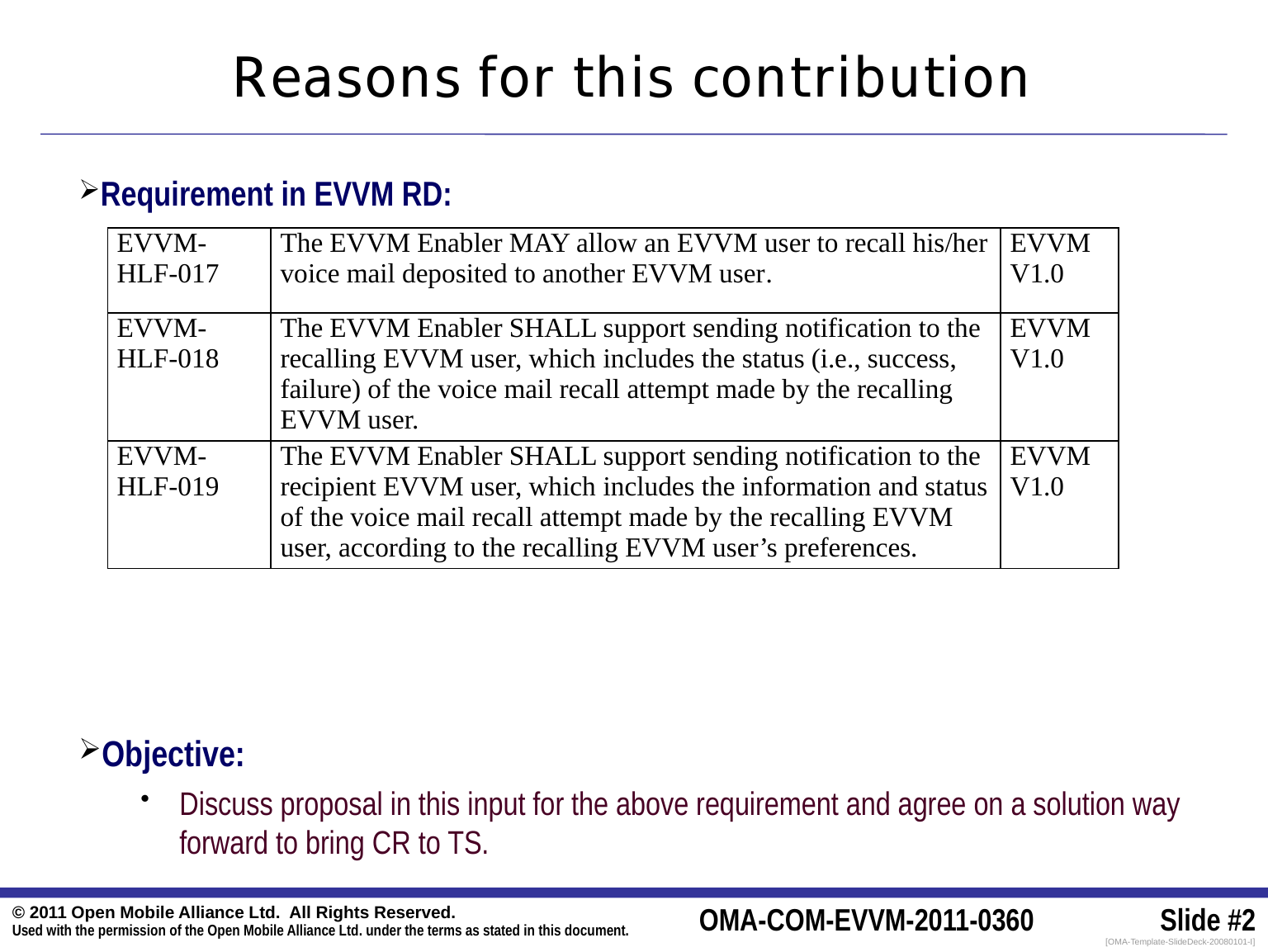

Reasons for this contribution
Requirement in EVVM RD:

Objective:
Discuss proposal in this input for the above requirement and agree on a solution way forward to bring CR to TS.
| EVVM-HLF-017 | The EVVM Enabler MAY allow an EVVM user to recall his/her voice mail deposited to another EVVM user. | EVVM V1.0 |
| --- | --- | --- |
| EVVM-HLF-018 | The EVVM Enabler SHALL support sending notification to the recalling EVVM user, which includes the status (i.e., success, failure) of the voice mail recall attempt made by the recalling EVVM user. | EVVM V1.0 |
| EVVM-HLF-019 | The EVVM Enabler SHALL support sending notification to the recipient EVVM user, which includes the information and status of the voice mail recall attempt made by the recalling EVVM user, according to the recalling EVVM user’s preferences. | EVVM V1.0 |